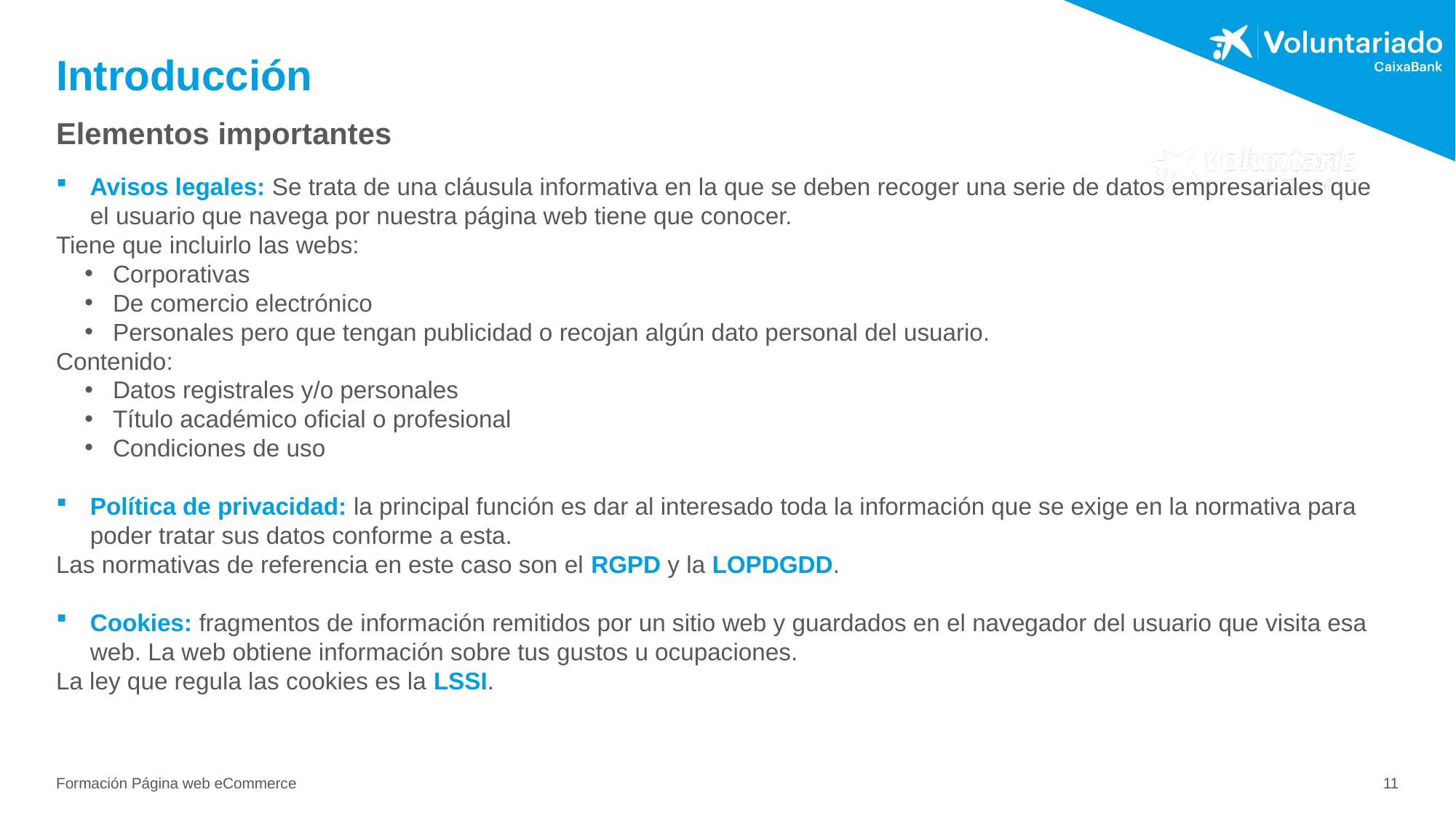

# Introducción
Elementos importantes
Avisos legales: Se trata de una cláusula informativa en la que se deben recoger una serie de datos empresariales que el usuario que navega por nuestra página web tiene que conocer.
Tiene que incluirlo las webs:
Corporativas
De comercio electrónico
Personales pero que tengan publicidad o recojan algún dato personal del usuario.
Contenido:
Datos registrales y/o personales
Título académico oficial o profesional
Condiciones de uso

Política de privacidad: la principal función es dar al interesado toda la información que se exige en la normativa para poder tratar sus datos conforme a esta.
Las normativas de referencia en este caso son el RGPD y la LOPDGDD.

Cookies: fragmentos de información remitidos por un sitio web y guardados en el navegador del usuario que visita esa web. La web obtiene información sobre tus gustos u ocupaciones.
La ley que regula las cookies es la LSSI.